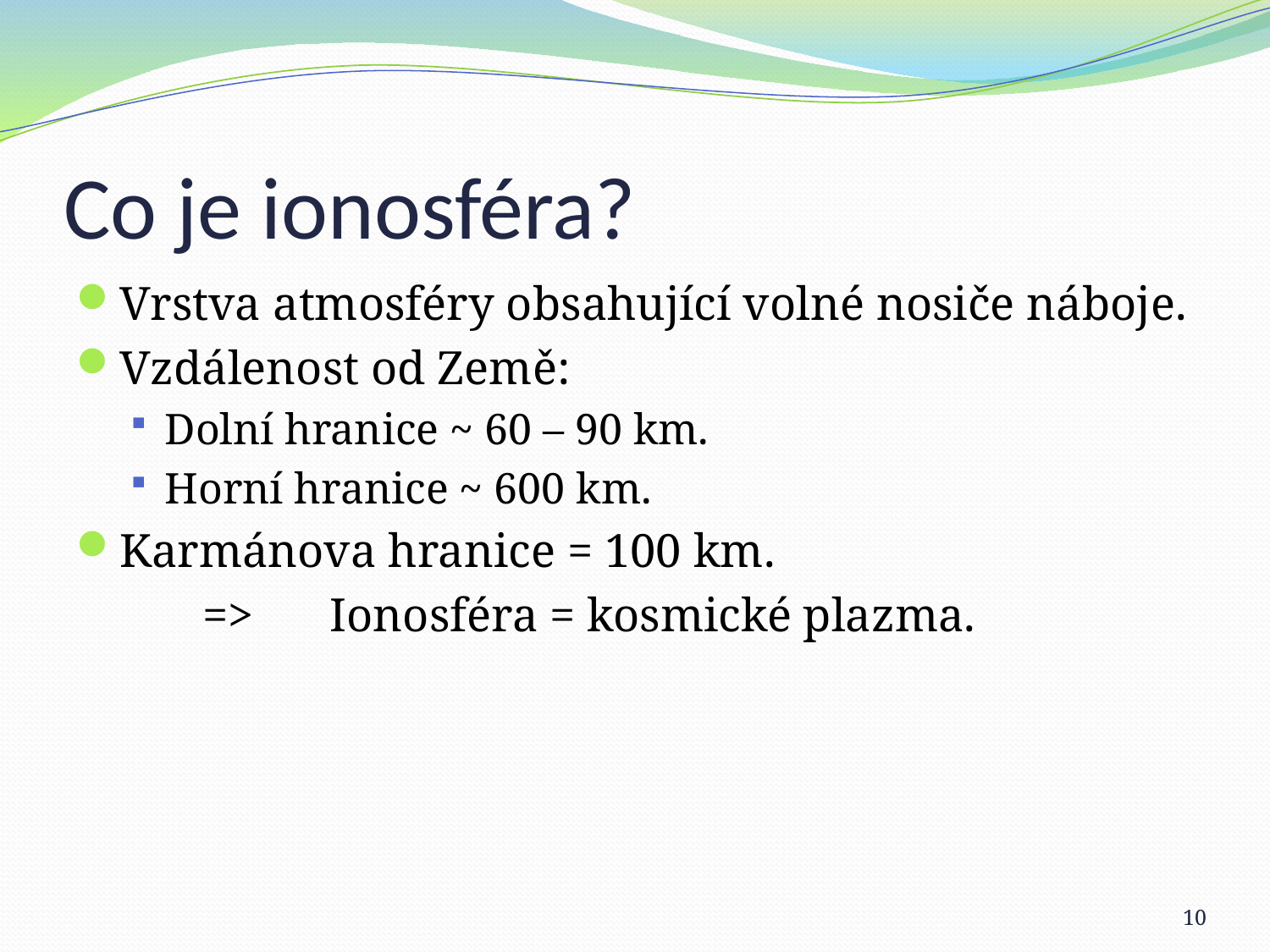

# Co je ionosféra?
Vrstva atmosféry obsahující volné nosiče náboje.
Vzdálenost od Země:
Dolní hranice ~ 60 – 90 km.
Horní hranice ~ 600 km.
Karmánova hranice = 100 km.
	=>	Ionosféra = kosmické plazma.
10